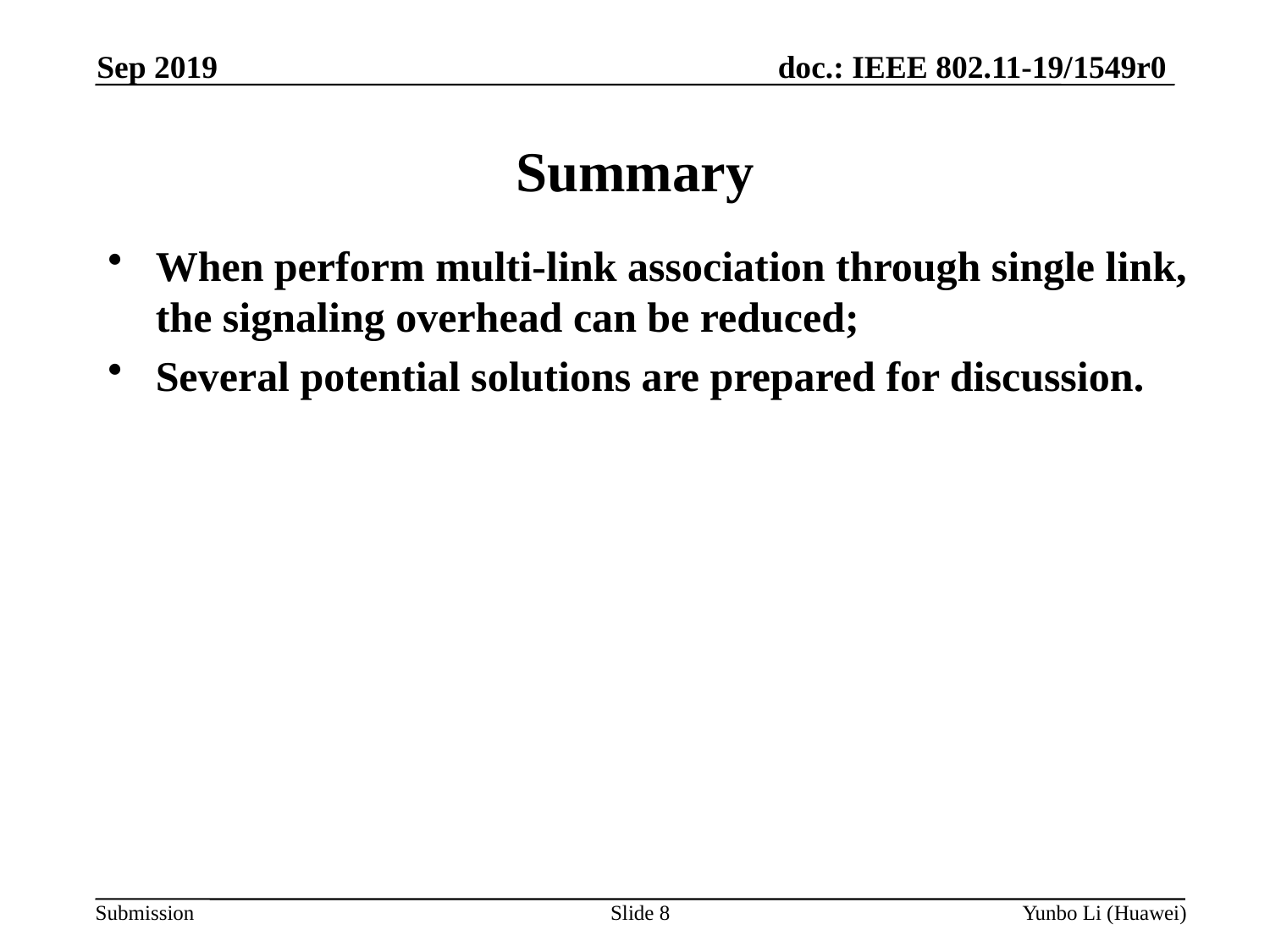

Sep 2019
Summary
When perform multi-link association through single link, the signaling overhead can be reduced;
Several potential solutions are prepared for discussion.
Slide 8
Yunbo Li (Huawei)